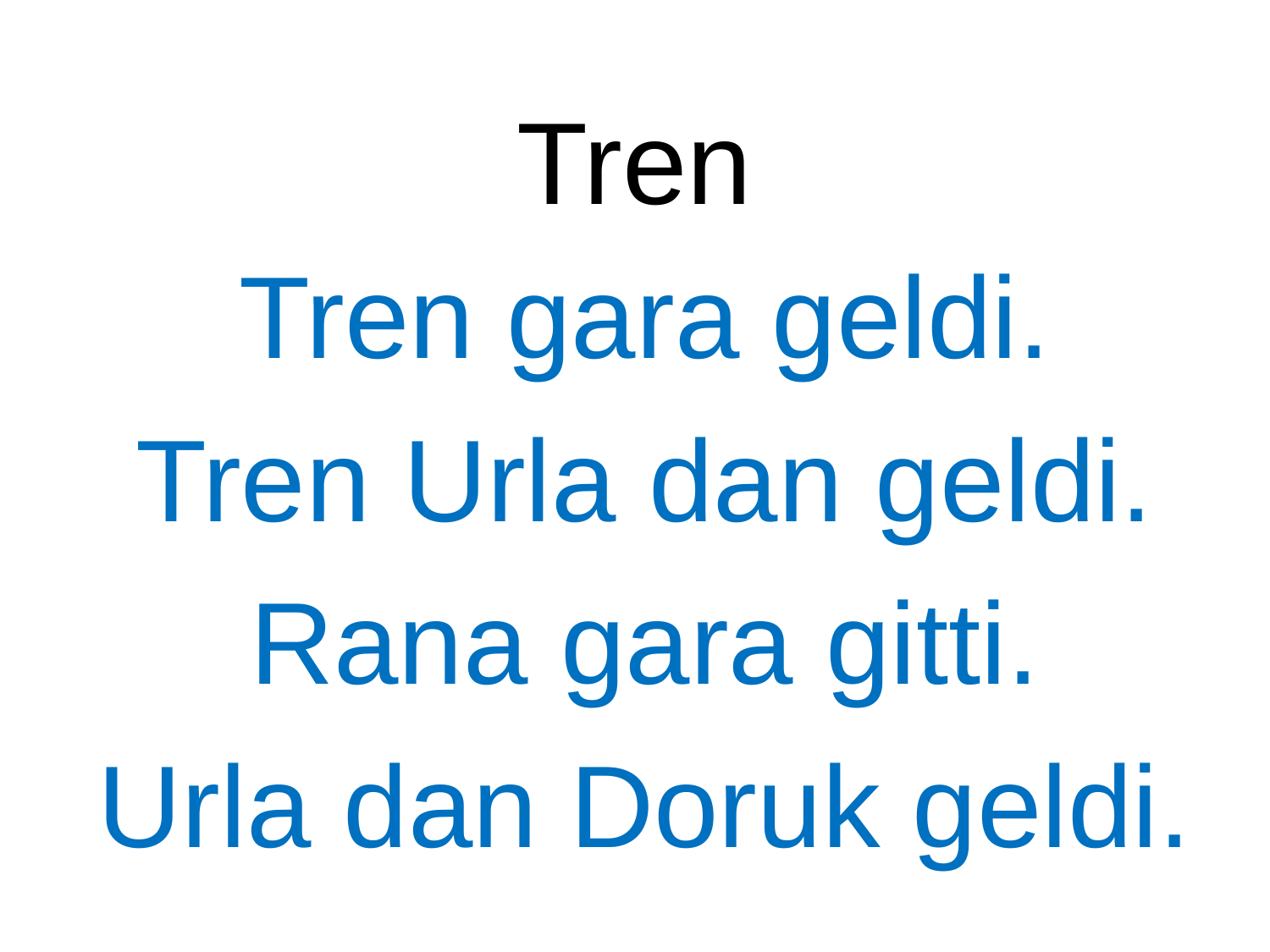

# Tren
Tren gara geldi.
Tren Urla dan geldi.
Rana gara gitti.
Urla dan Doruk geldi.